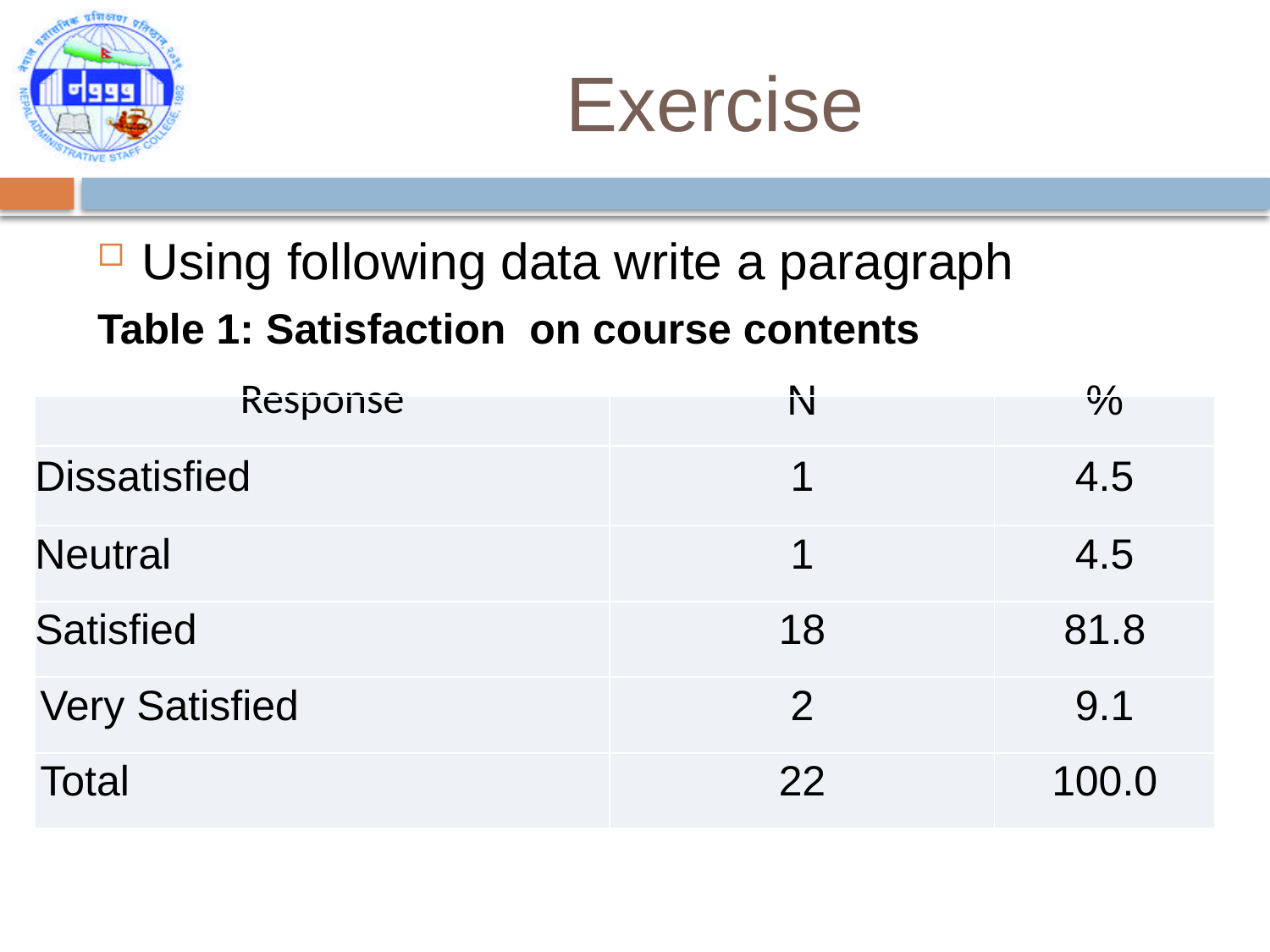

# Exercise
Using following data write a paragraph
Table 1: Satisfaction  on course contents

| Response | N | % |
| --- | --- | --- |
| Dissatisfied | 1 | 4.5 |
| Neutral | 1 | 4.5 |
| Satisfied | 18 | 81.8 |
| Very Satisfied | 2 | 9.1 |
| Total | 22 | 100.0 |